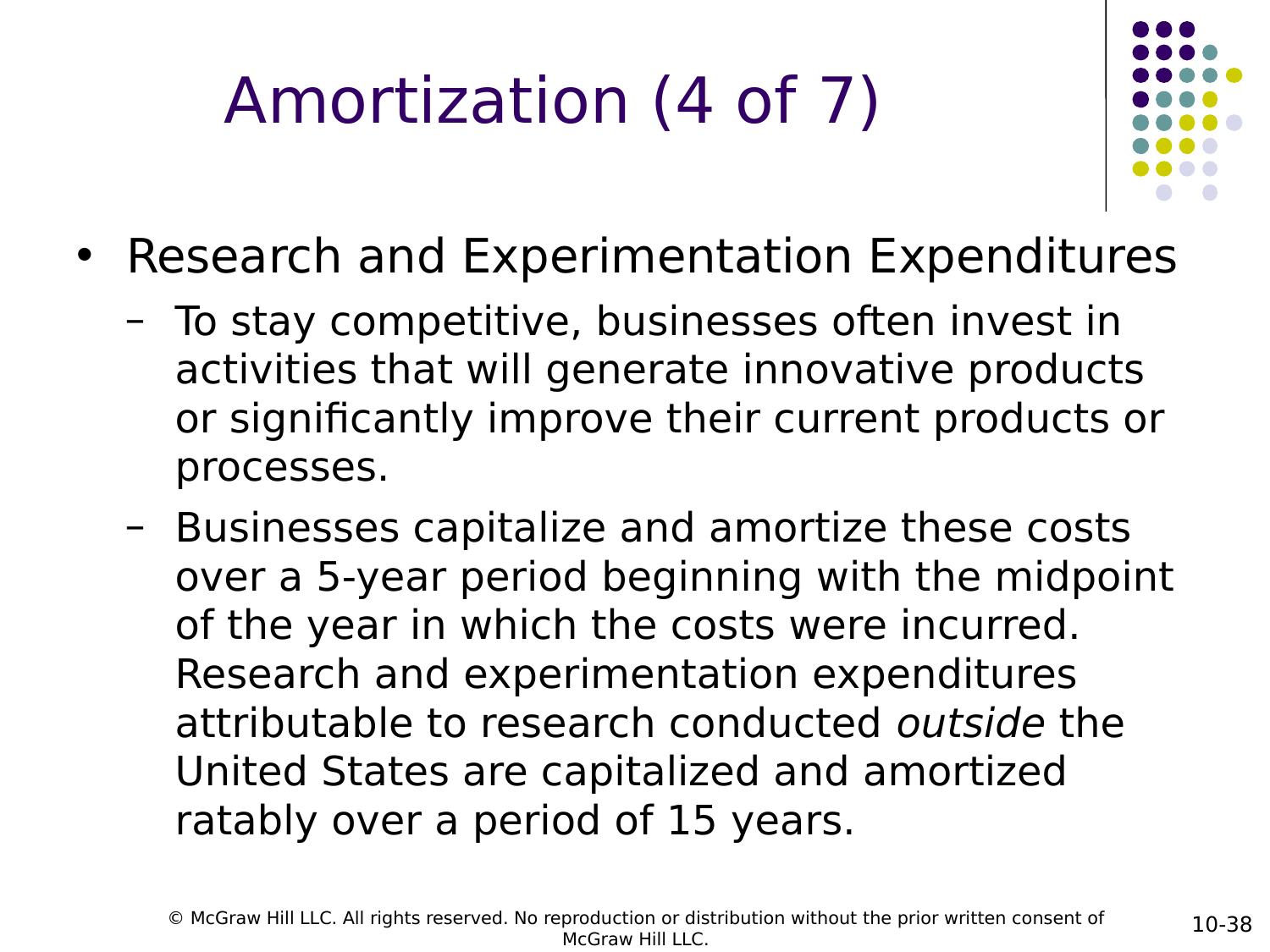

# Amortization (4 of 7)
Research and Experimentation Expenditures
To stay competitive, businesses often invest in activities that will generate innovative products or significantly improve their current products or processes.
Businesses capitalize and amortize these costs over a 5-year period beginning with the midpoint of the year in which the costs were incurred. Research and experimentation expenditures attributable to research conducted outside the United States are capitalized and amortized ratably over a period of 15 years.
10-38